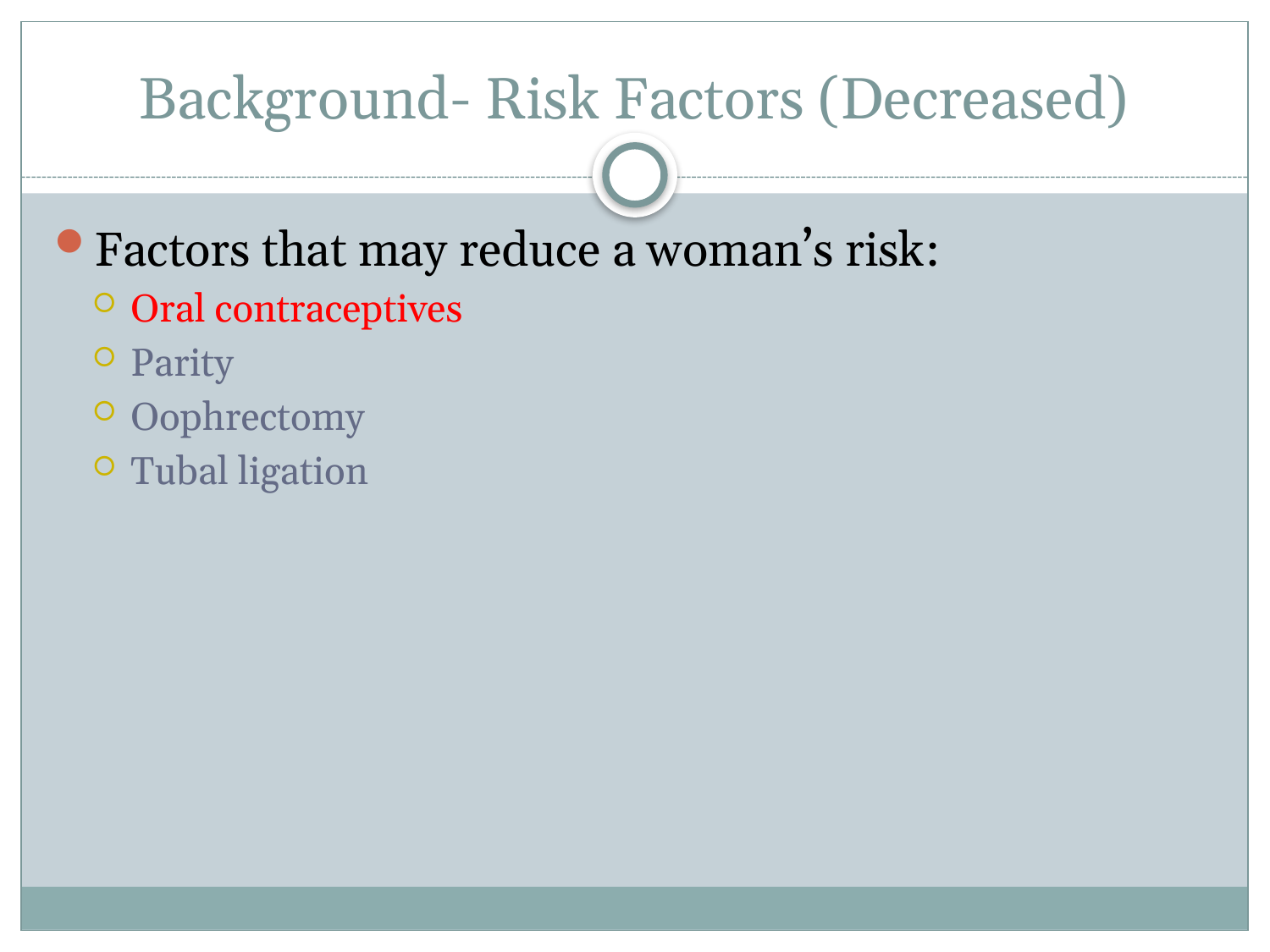

# Background- Risk Factors (Decreased)
Factors that may reduce a woman’s risk:
Oral contraceptives
Parity
Oophrectomy
Tubal ligation